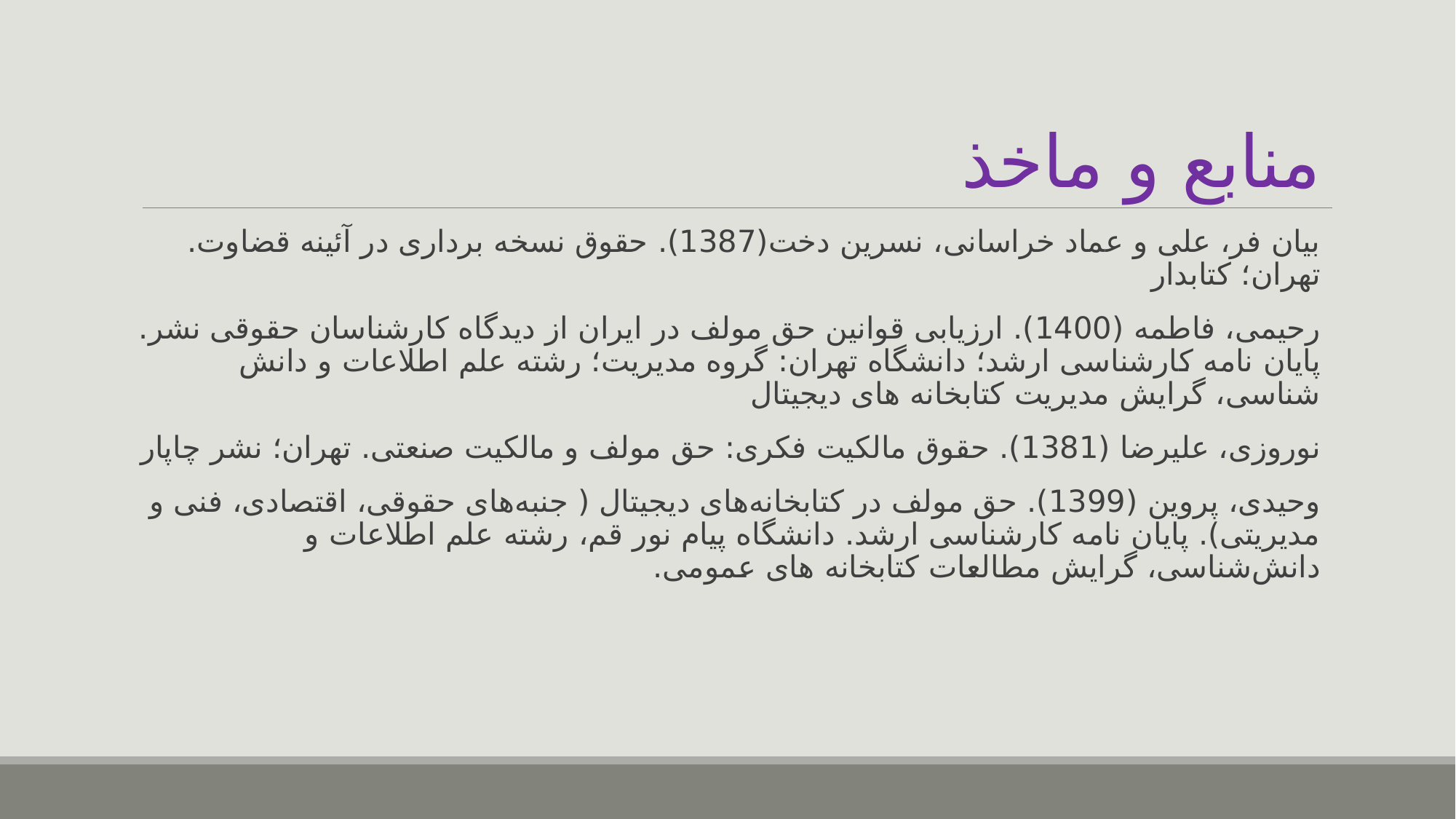

# منابع و ماخذ
بیان فر، علی و عماد خراسانی، نسرین دخت(1387). حقوق نسخه برداری در آئینه قضاوت. تهران؛ کتابدار
رحیمی، فاطمه (1400). ارزیابی قوانین حق مولف در ایران از دیدگاه کارشناسان حقوقی نشر. پایان نامه کارشناسی ارشد؛ دانشگاه تهران: گروه مدیریت؛ رشته علم اطلاعات و دانش شناسی، گرایش مدیریت کتابخانه های دیجیتال
نوروزی، علیرضا (1381). حقوق مالکیت فکری: حق مولف و مالکیت صنعتی. تهران؛ نشر چاپار
وحیدی، پروین (1399). حق مولف در کتابخانه‌های دیجیتال ( جنبه‌های حقوقی، اقتصادی، فنی و مدیریتی). پایان نامه کارشناسی ارشد. دانشگاه پیام نور قم، رشته علم اطلاعات و دانش‌شناسی، گرایش مطالعات کتابخانه های عمومی.